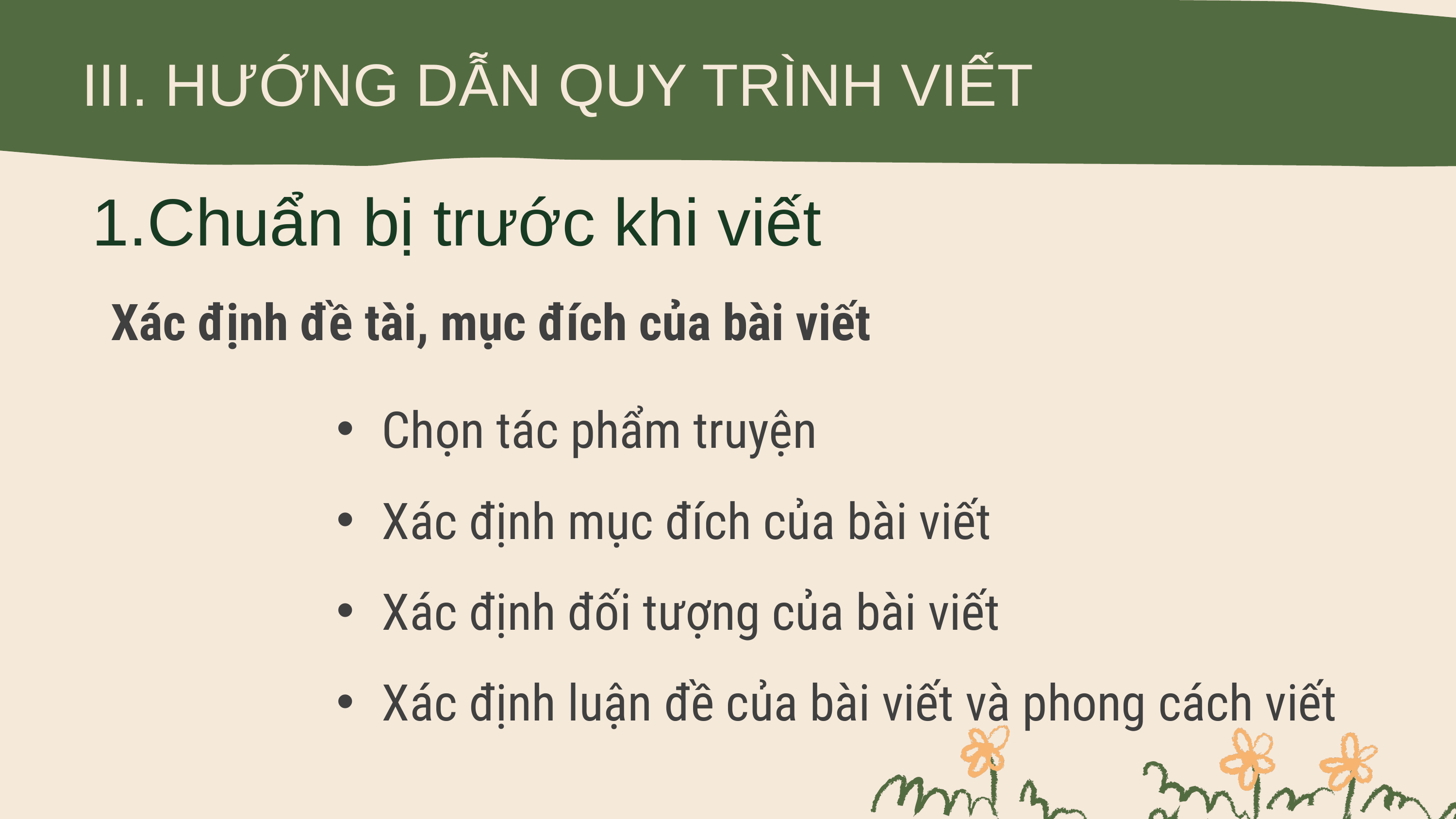

III. HƯỚNG DẪN QUY TRÌNH VIẾT
Chuẩn bị trước khi viết
Xác định đề tài, mục đích của bài viết
Chọn tác phẩm truyện
Xác định mục đích của bài viết
Xác định đối tượng của bài viết
Xác định luận đề của bài viết và phong cách viết